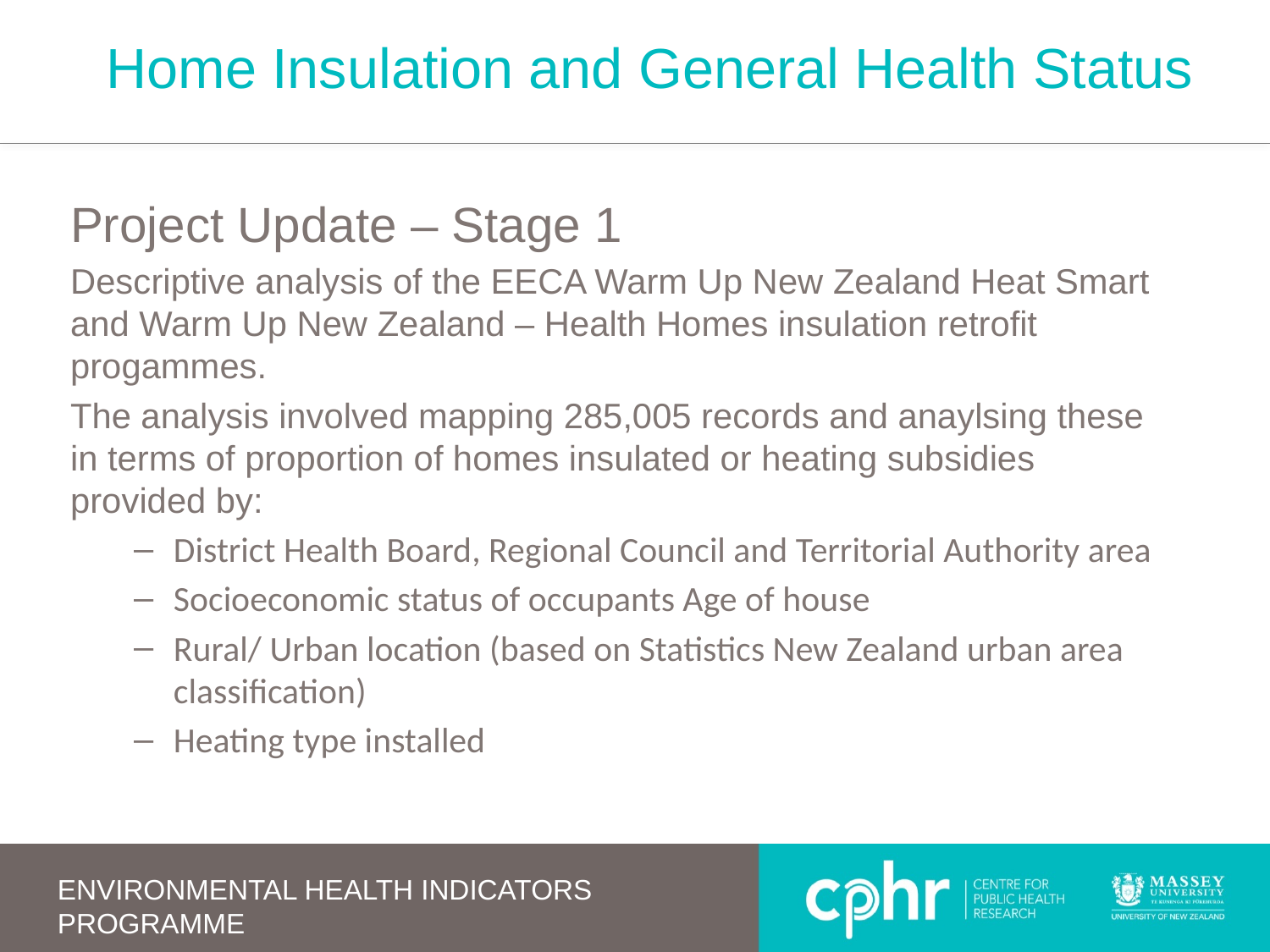

Home Insulation and General Health Status
Project Update – Stage 1
Descriptive analysis of the EECA Warm Up New Zealand Heat Smart and Warm Up New Zealand – Health Homes insulation retrofit progammes.
The analysis involved mapping 285,005 records and anaylsing these in terms of proportion of homes insulated or heating subsidies provided by:
District Health Board, Regional Council and Territorial Authority area
Socioeconomic status of occupants Age of house
Rural/ Urban location (based on Statistics New Zealand urban area classification)
Heating type installed

Environmental Health Indicators programme